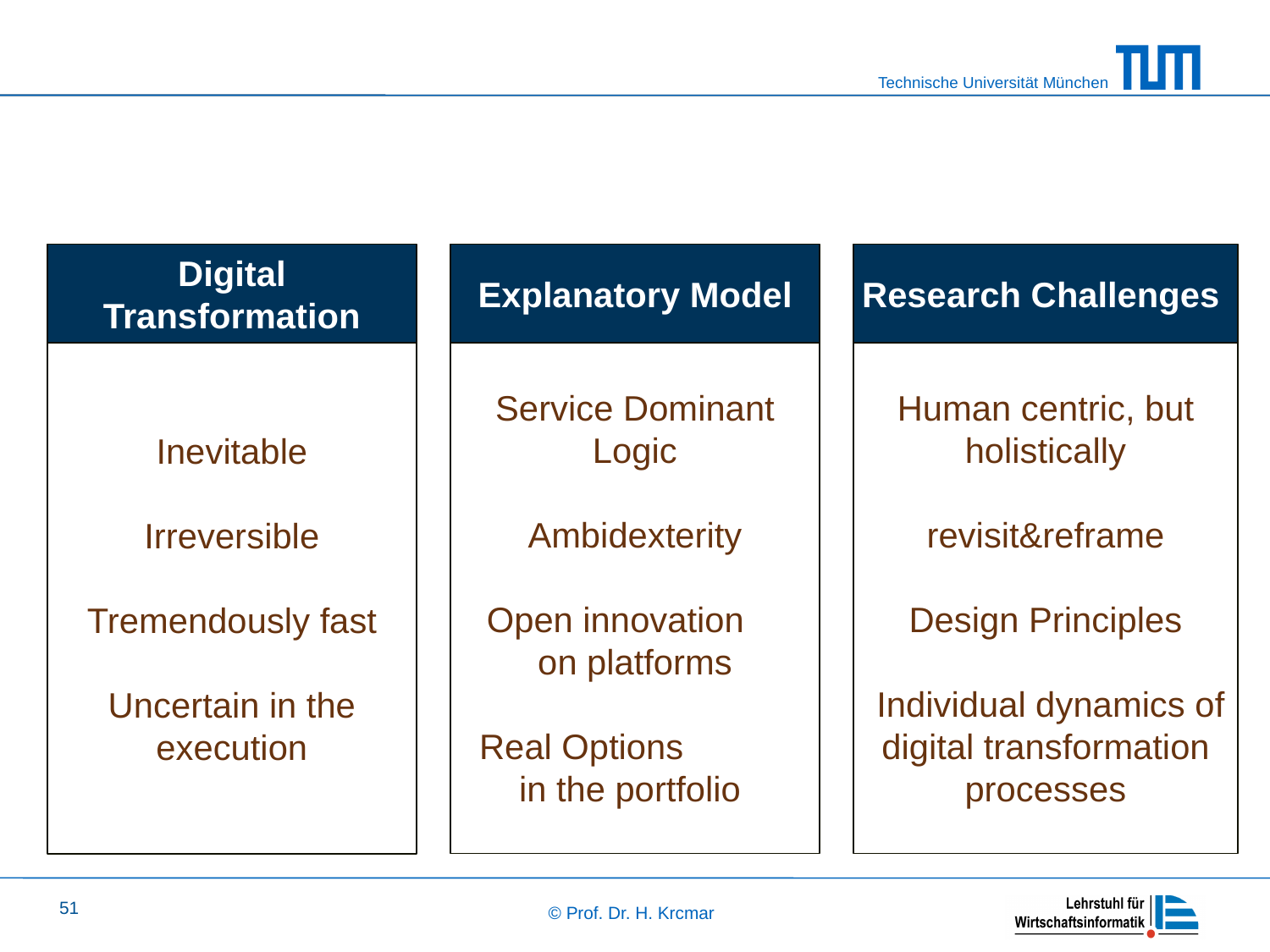

#
Digital Transformation
Explanatory Model
Service Dominant Logic
Ambidexterity
Open innovation     on platforms
Real Options            in the portfolio
Research Challenges
Human centric, but holistically
revisit&reframe
Design Principles
 Individual dynamics of digital transformation processes
Inevitable
Irreversible
Tremendously fast
Uncertain in the execution